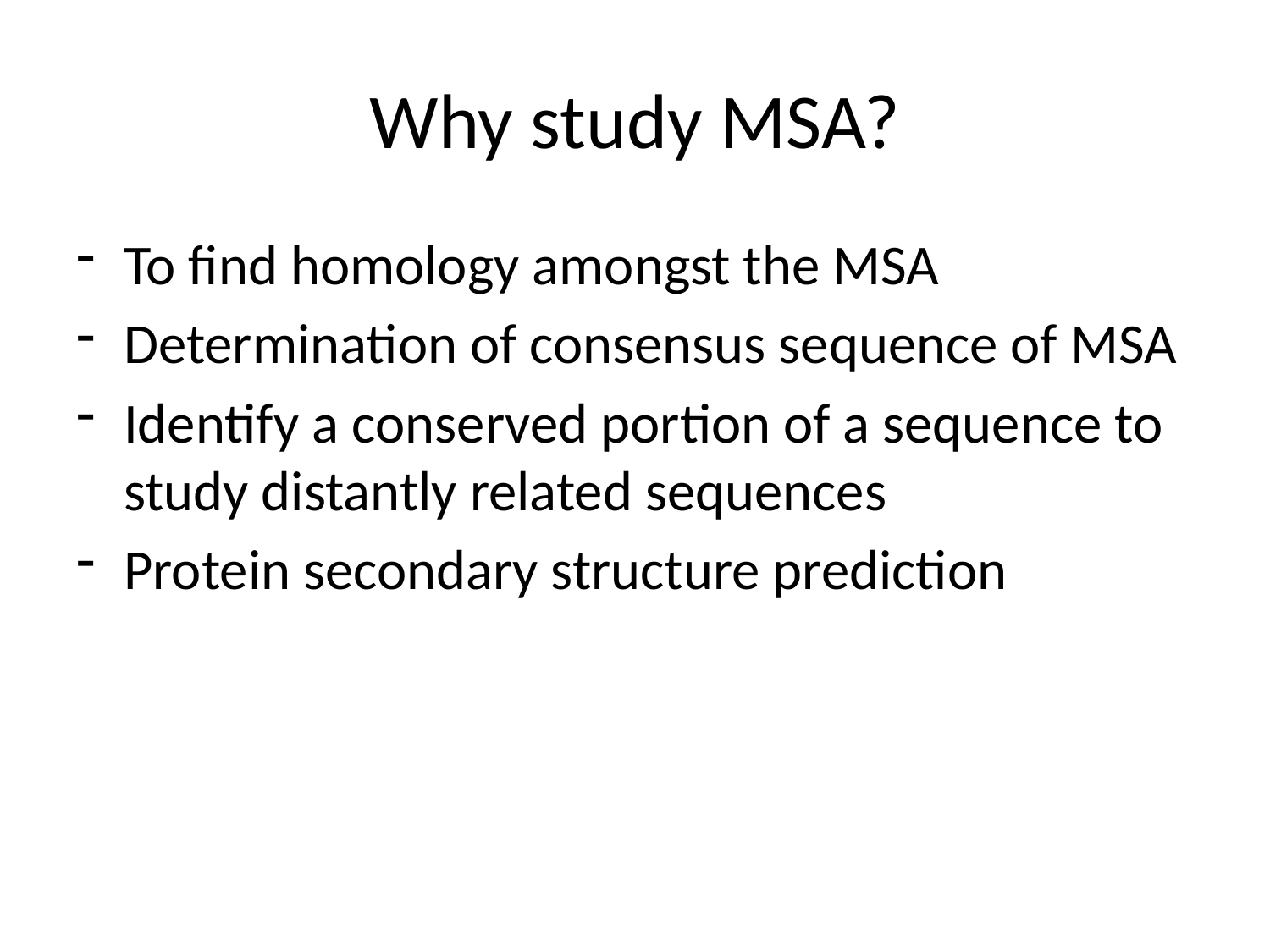

# Why study MSA?
To find homology amongst the MSA
Determination of consensus sequence of MSA
Identify a conserved portion of a sequence to study distantly related sequences
Protein secondary structure prediction